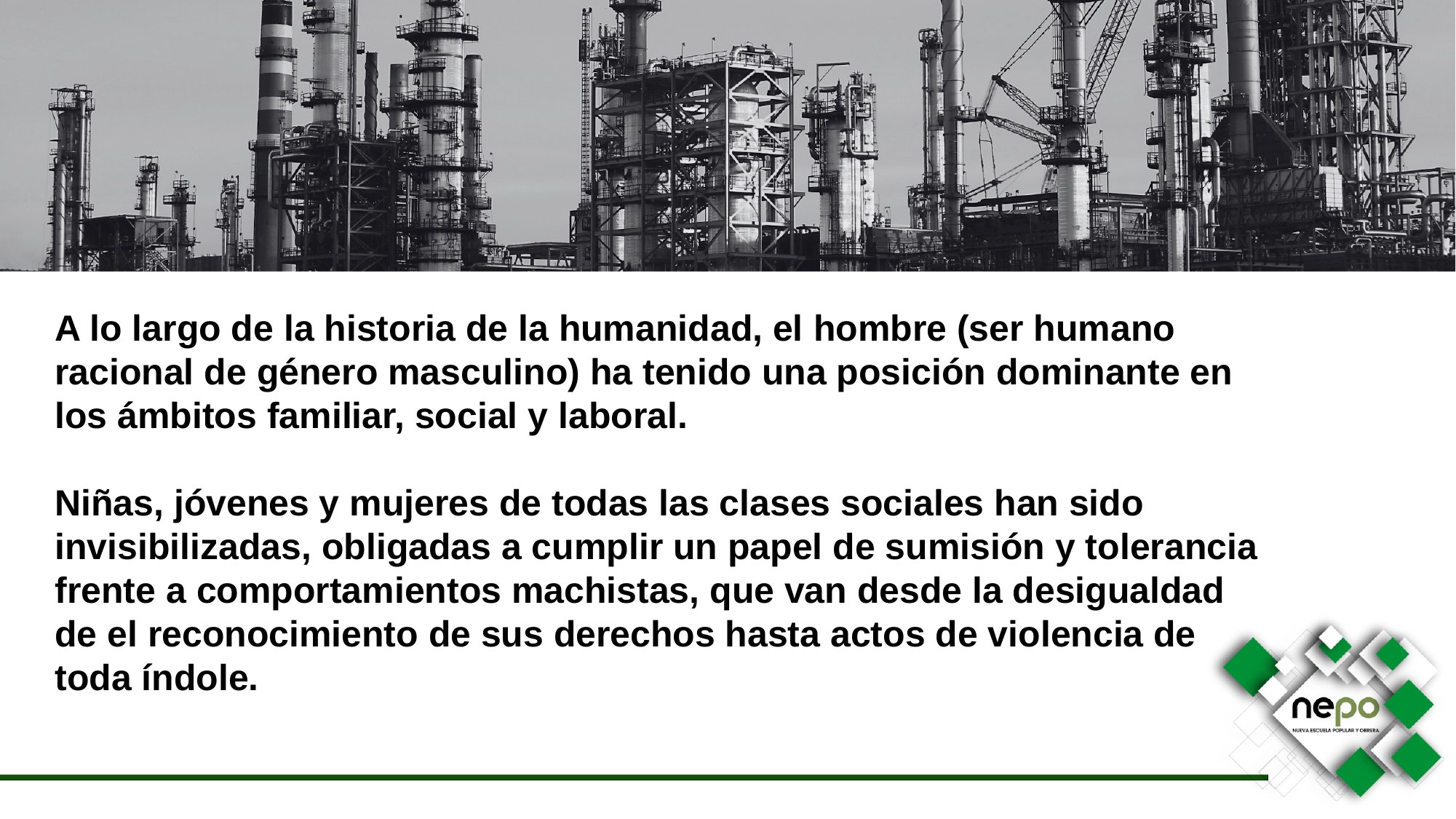

A lo largo de la historia de la humanidad, el hombre (ser humano racional de género masculino) ha tenido una posición dominante en los ámbitos familiar, social y laboral.

Niñas, jóvenes y mujeres de todas las clases sociales han sido invisibilizadas, obligadas a cumplir un papel de sumisión y tolerancia frente a comportamientos machistas, que van desde la desigualdad de el reconocimiento de sus derechos hasta actos de violencia de
toda índole.